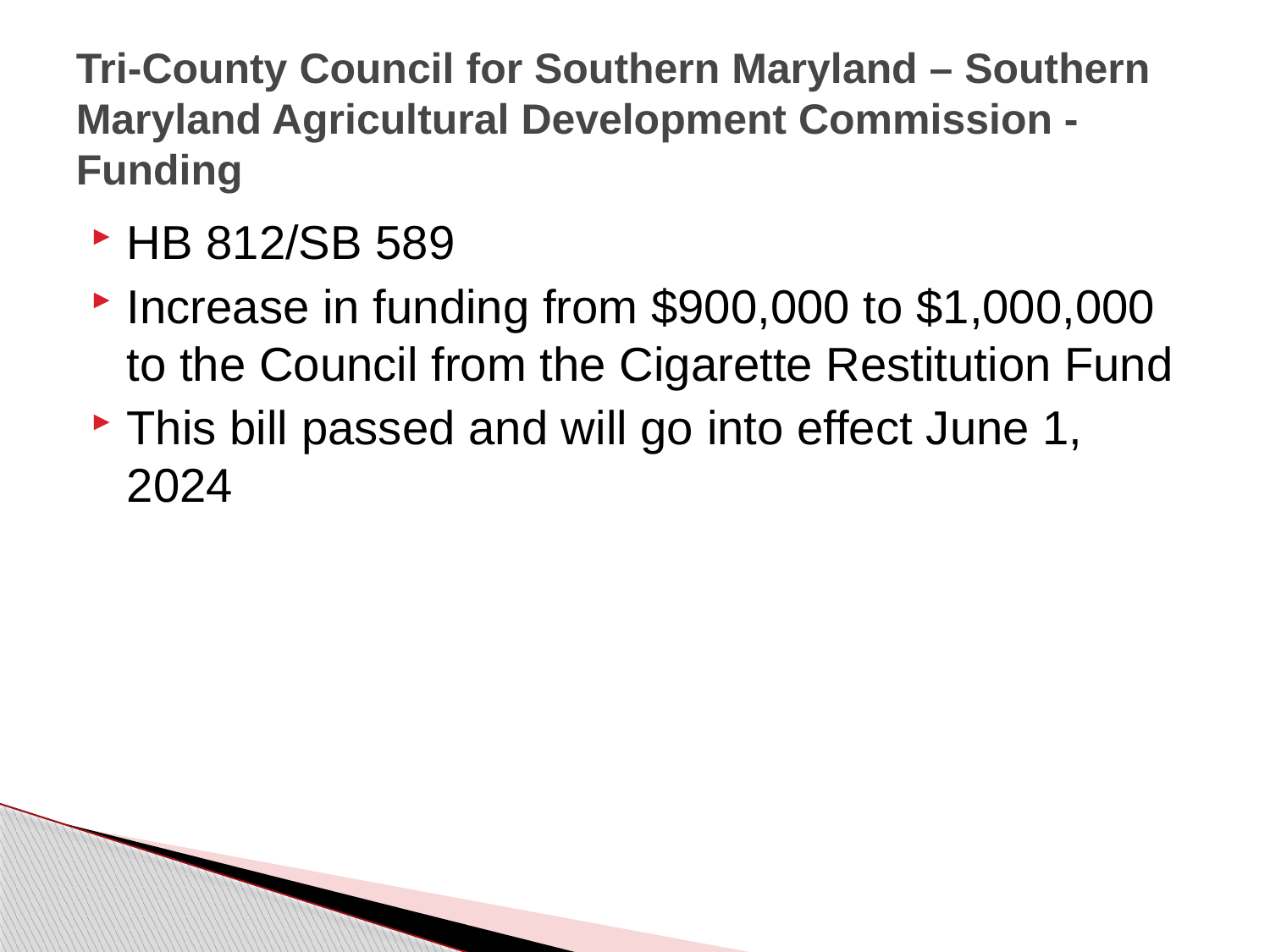

# Tri-County Council for Southern Maryland – Southern Maryland Agricultural Development Commission - Funding
HB 812/SB 589
Increase in funding from $900,000 to $1,000,000 to the Council from the Cigarette Restitution Fund
This bill passed and will go into effect June 1, 2024